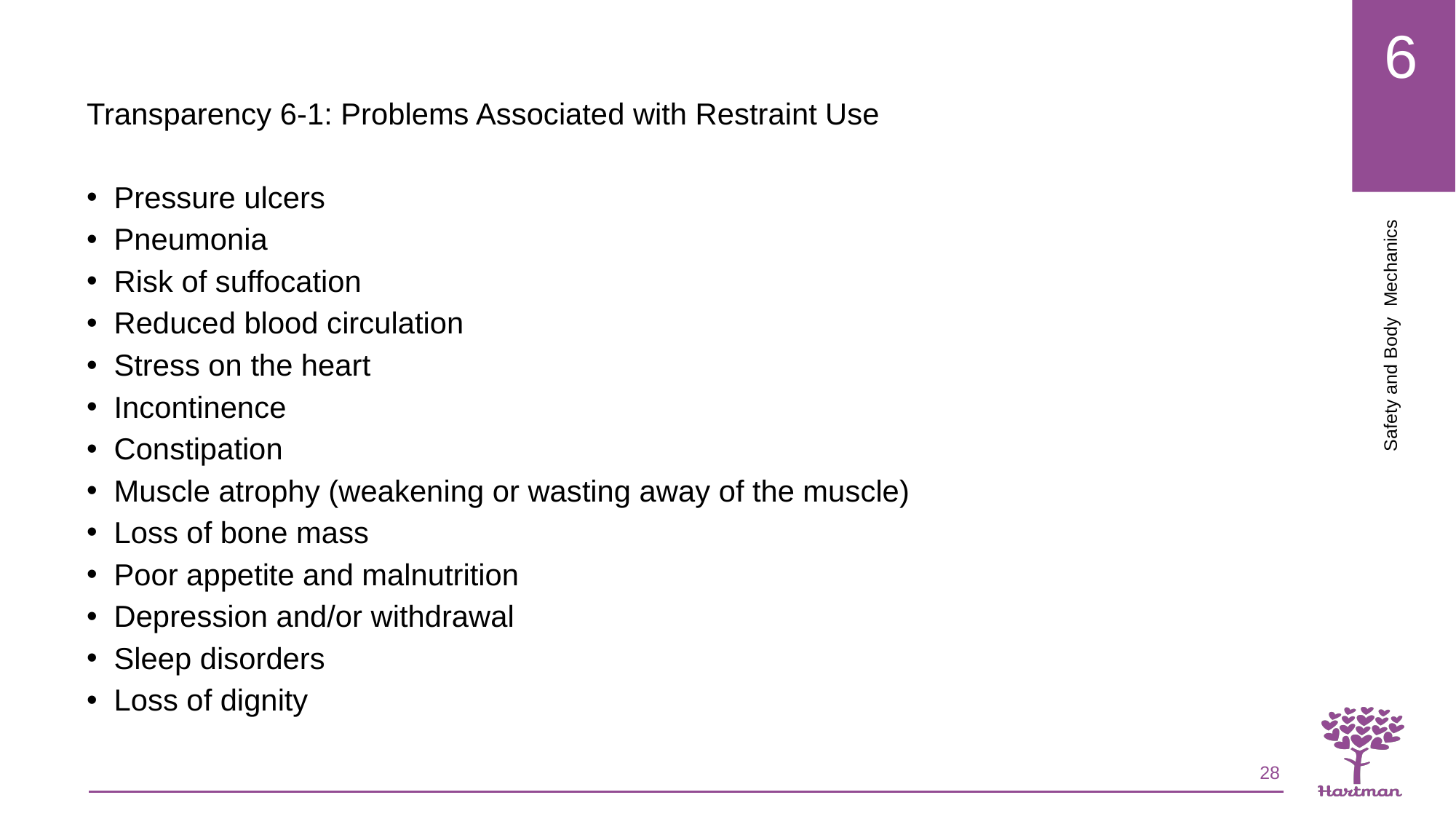

Transparency 6-1: Problems Associated with Restraint Use

Pressure ulcers
Pneumonia
Risk of suffocation
Reduced blood circulation
Stress on the heart
Incontinence
Constipation
Muscle atrophy (weakening or wasting away of the muscle)
Loss of bone mass
Poor appetite and malnutrition
Depression and/or withdrawal
Sleep disorders
Loss of dignity

28